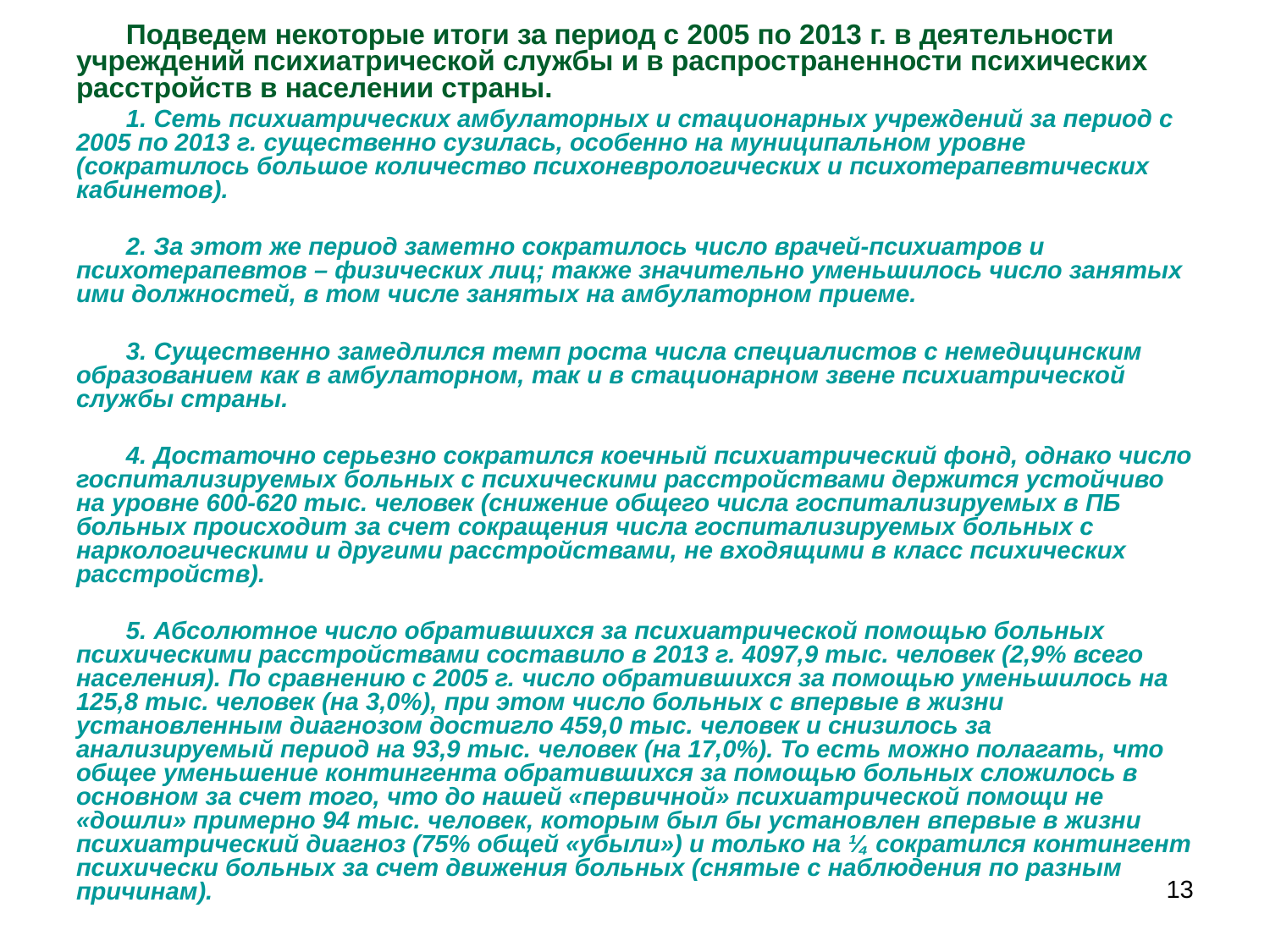

Подведем некоторые итоги за период с 2005 по 2013 г. в деятельности учреждений психиатрической службы и в распространенности психических расстройств в населении страны.
1. Сеть психиатрических амбулаторных и стационарных учреждений за период с 2005 по 2013 г. существенно сузилась, особенно на муниципальном уровне (сократилось большое количество психоневрологических и психотерапевтических кабинетов).

2. За этот же период заметно сократилось число врачей-психиатров и психотерапевтов – физических лиц; также значительно уменьшилось число занятых ими должностей, в том числе занятых на амбулаторном приеме.

3. Существенно замедлился темп роста числа специалистов с немедицинским образованием как в амбулаторном, так и в стационарном звене психиатрической службы страны.

4. Достаточно серьезно сократился коечный психиатрический фонд, однако число госпитализируемых больных с психическими расстройствами держится устойчиво на уровне 600-620 тыс. человек (снижение общего числа госпитализируемых в ПБ больных происходит за счет сокращения числа госпитализируемых больных с наркологическими и другими расстройствами, не входящими в класс психических расстройств).

5. Абсолютное число обратившихся за психиатрической помощью больных психическими расстройствами составило в 2013 г. 4097,9 тыс. человек (2,9% всего населения). По сравнению с 2005 г. число обратившихся за помощью уменьшилось на 125,8 тыс. человек (на 3,0%), при этом число больных с впервые в жизни установленным диагнозом достигло 459,0 тыс. человек и снизилось за анализируемый период на 93,9 тыс. человек (на 17,0%). То есть можно полагать, что общее уменьшение контингента обратившихся за помощью больных сложилось в основном за счет того, что до нашей «первичной» психиатрической помощи не «дошли» примерно 94 тыс. человек, которым был бы установлен впервые в жизни психиатрический диагноз (75% общей «убыли») и только на ¼ сократился контингент психически больных за счет движения больных (снятые с наблюдения по разным причинам).
13